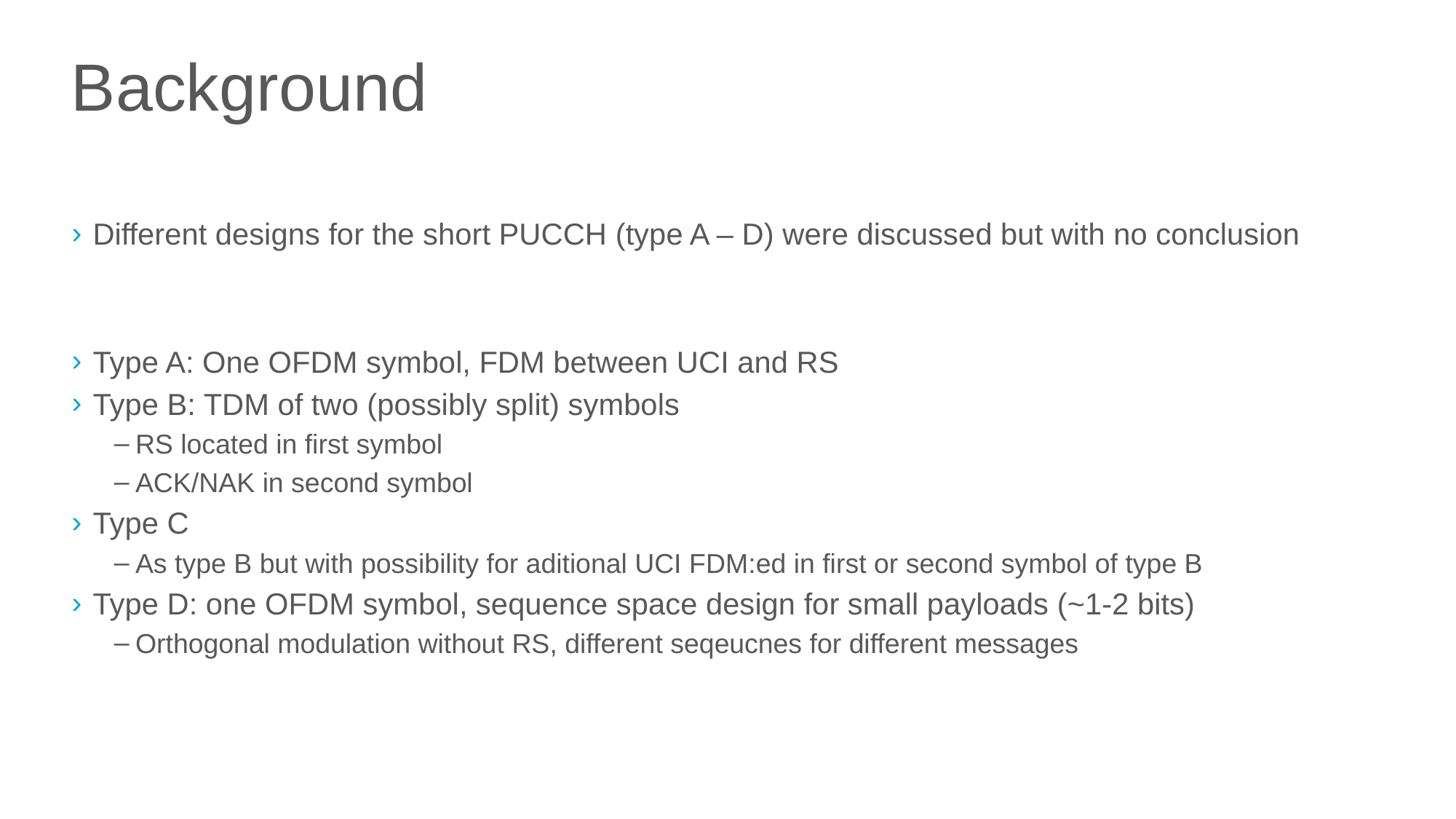

# Background
Different designs for the short PUCCH (type A – D) were discussed but with no conclusion

Type A: One OFDM symbol, FDM between UCI and RS
Type B: TDM of two (possibly split) symbols
RS located in first symbol
ACK/NAK in second symbol
Type C
As type B but with possibility for aditional UCI FDM:ed in first or second symbol of type B
Type D: one OFDM symbol, sequence space design for small payloads (~1-2 bits)
Orthogonal modulation without RS, different seqeucnes for different messages